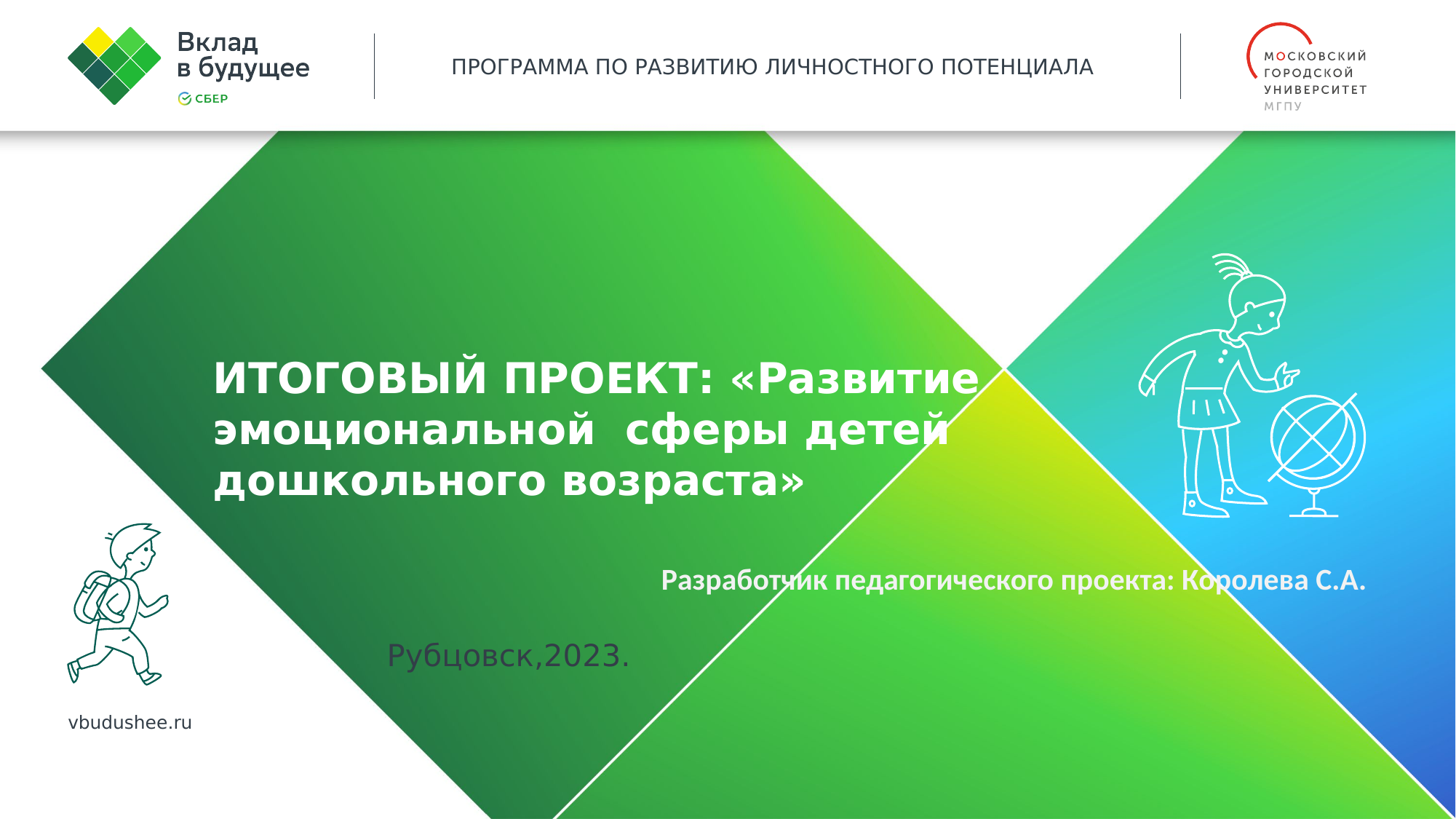

ИТОГОВЫЙ ПРОЕКТ: «Развитие эмоциональной  сферы детей  дошкольного возраста»

Разработчик педагогического проекта: Королева С.А.
Рубцовск,2023.
vbudushee.ru